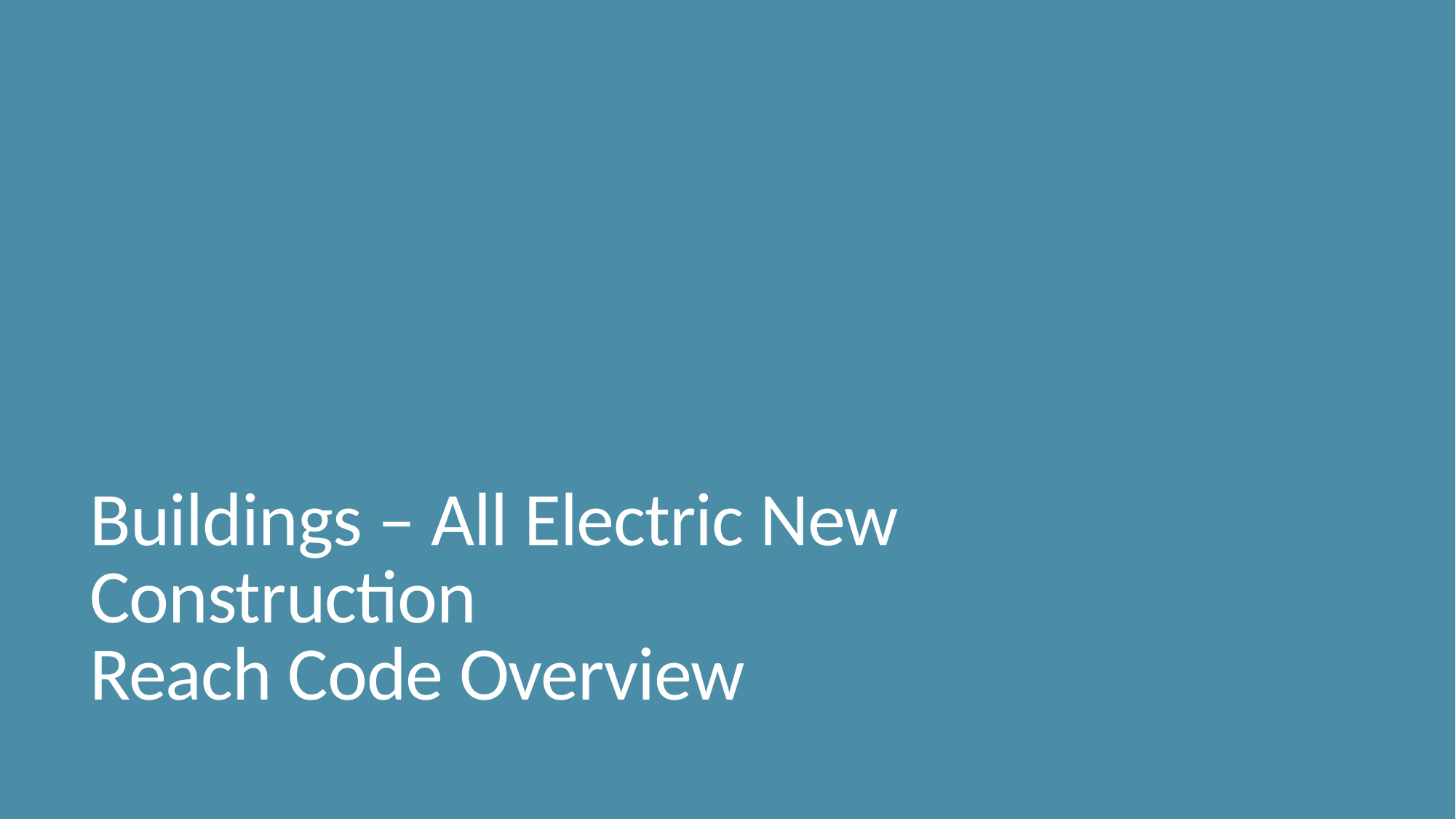

# Buildings – All Electric New Construction Reach Code Overview